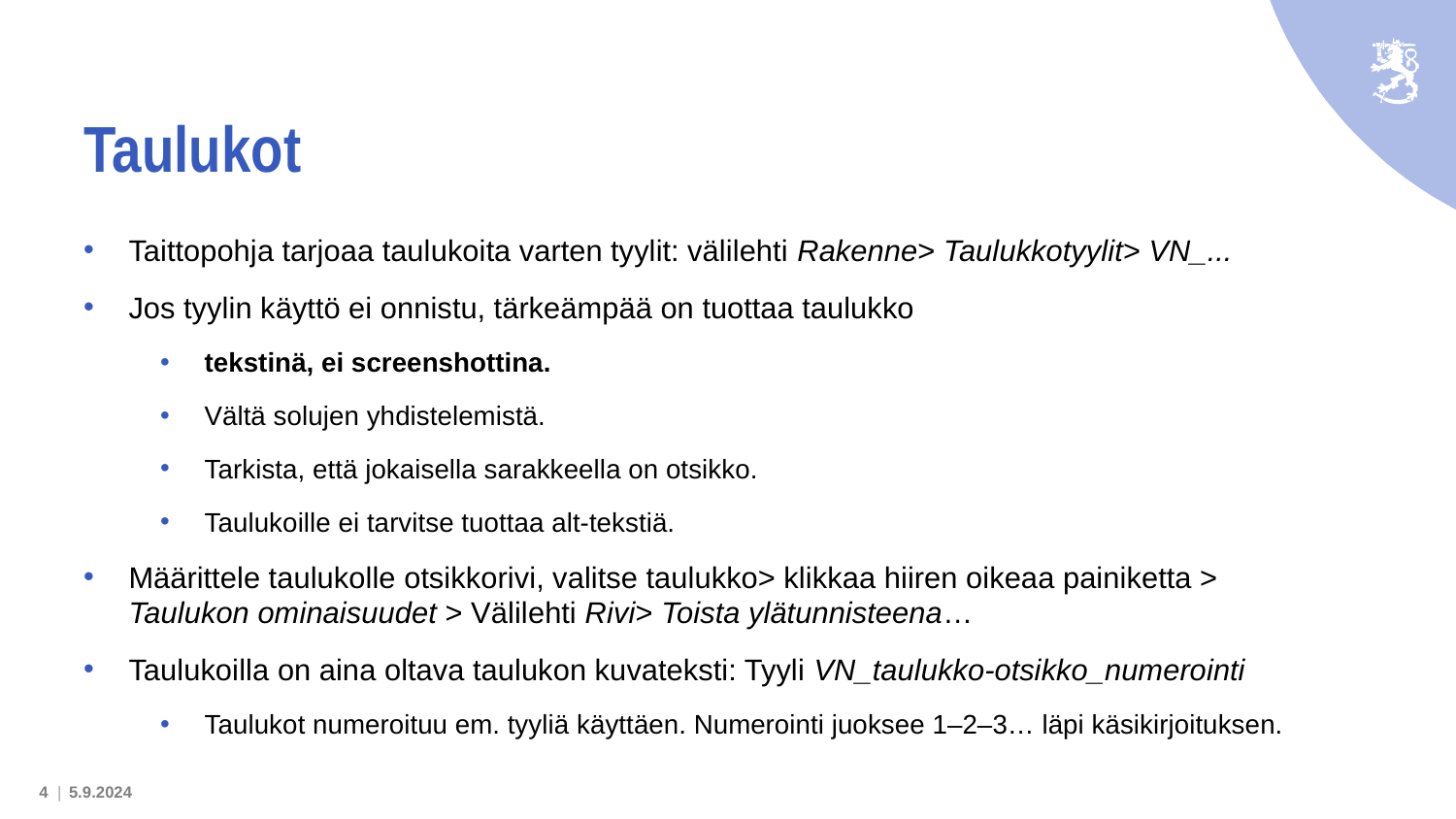

# Taulukot
Taittopohja tarjoaa taulukoita varten tyylit: välilehti Rakenne> Taulukkotyylit> VN_...
Jos tyylin käyttö ei onnistu, tärkeämpää on tuottaa taulukko
tekstinä, ei screenshottina.
Vältä solujen yhdistelemistä.
Tarkista, että jokaisella sarakkeella on otsikko.
Taulukoille ei tarvitse tuottaa alt-tekstiä.
Määrittele taulukolle otsikkorivi, valitse taulukko> klikkaa hiiren oikeaa painiketta > Taulukon ominaisuudet > Välilehti Rivi> Toista ylätunnisteena…
Taulukoilla on aina oltava taulukon kuvateksti: Tyyli VN_taulukko-otsikko_numerointi
Taulukot numeroituu em. tyyliä käyttäen. Numerointi juoksee 1‒2‒3… läpi käsikirjoituksen.
4  |
5.9.2024